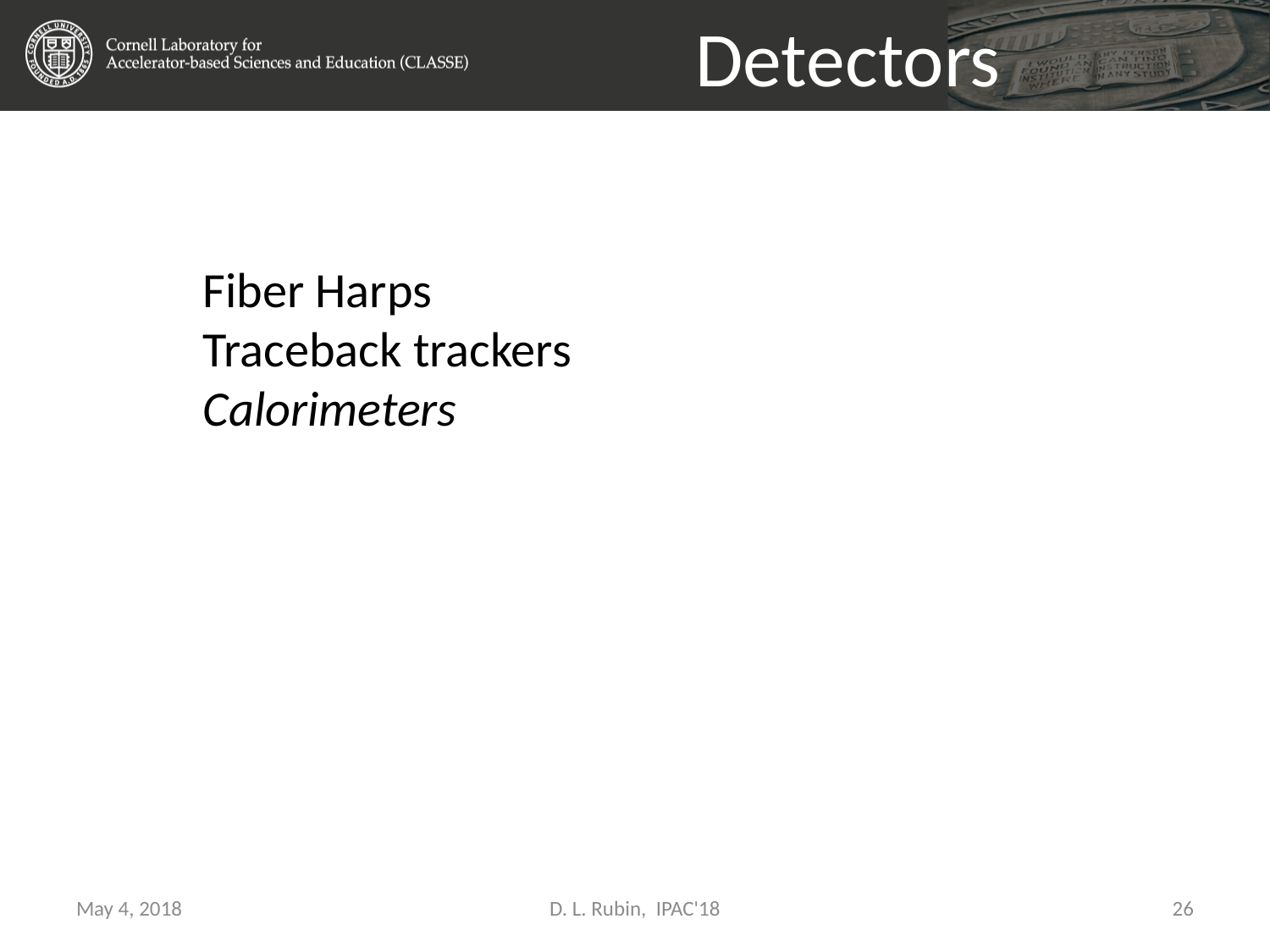

# Detectors
Fiber Harps
Traceback trackers
Calorimeters
May 4, 2018
D. L. Rubin,  IPAC'18
26